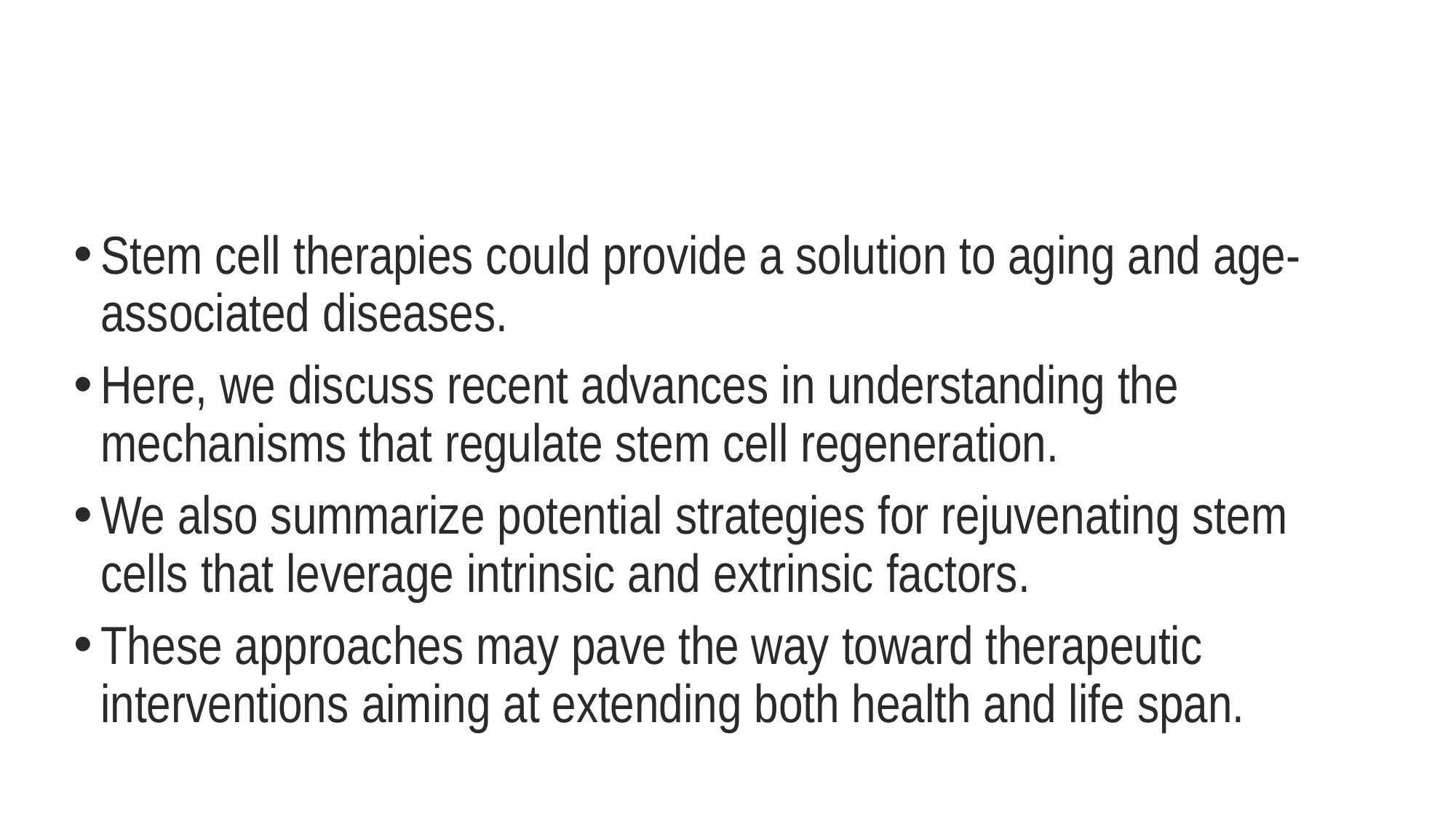

#
Stem cell therapies could provide a solution to aging and age-associated diseases.
Here, we discuss recent advances in understanding the mechanisms that regulate stem cell regeneration.
We also summarize potential strategies for rejuvenating stem cells that leverage intrinsic and extrinsic factors.
These approaches may pave the way toward therapeutic interventions aiming at extending both health and life span.